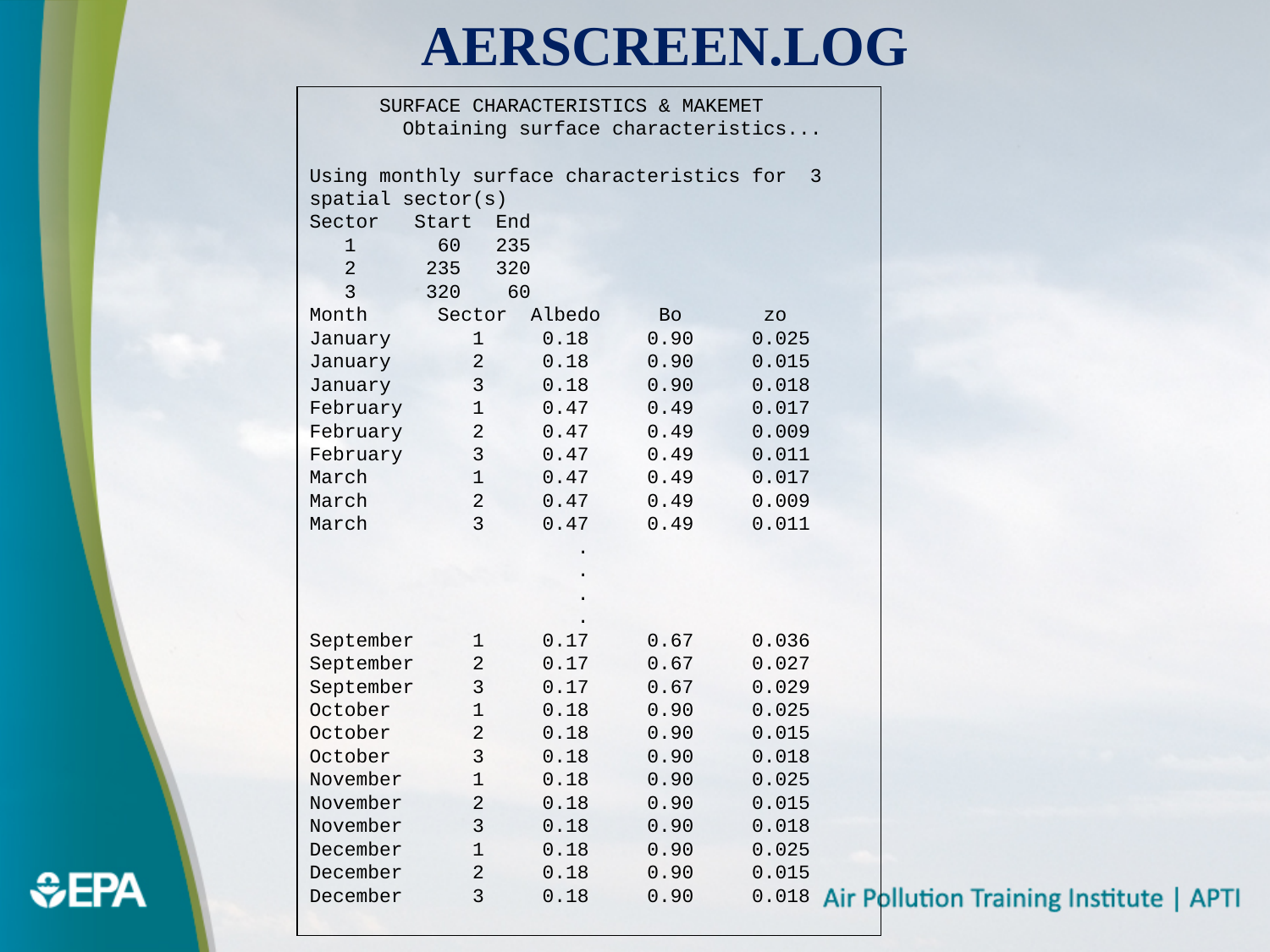

# AERSCREEN.LOG
      SURFACE CHARACTERISTICS & MAKEMET
        Obtaining surface characteristics...

Using monthly surface characteristics for  3 spatial sector(s)
Sector   Start  End
   1       60   235
   2      235   320
   3      320    60
Month      Sector  Albedo     Bo       zo
January       1     0.18     0.90     0.025
January       2     0.18     0.90     0.015
January       3     0.18     0.90     0.018
February      1     0.47     0.49     0.017
February      2     0.47     0.49     0.009
February      3     0.47     0.49     0.011
March         1     0.47     0.49     0.017
March         2     0.47     0.49     0.009
March         3     0.47     0.49     0.011
                       .
                       .
                       .
                       .
September     1     0.17     0.67     0.036
September     2     0.17     0.67     0.027
September     3     0.17     0.67     0.029
October       1     0.18     0.90     0.025
October       2     0.18     0.90     0.015
October       3     0.18     0.90     0.018
November      1     0.18     0.90     0.025
November      2     0.18     0.90     0.015
November      3     0.18     0.90     0.018
December      1     0.18     0.90     0.025
December      2     0.18     0.90     0.015
December      3     0.18     0.90     0.018